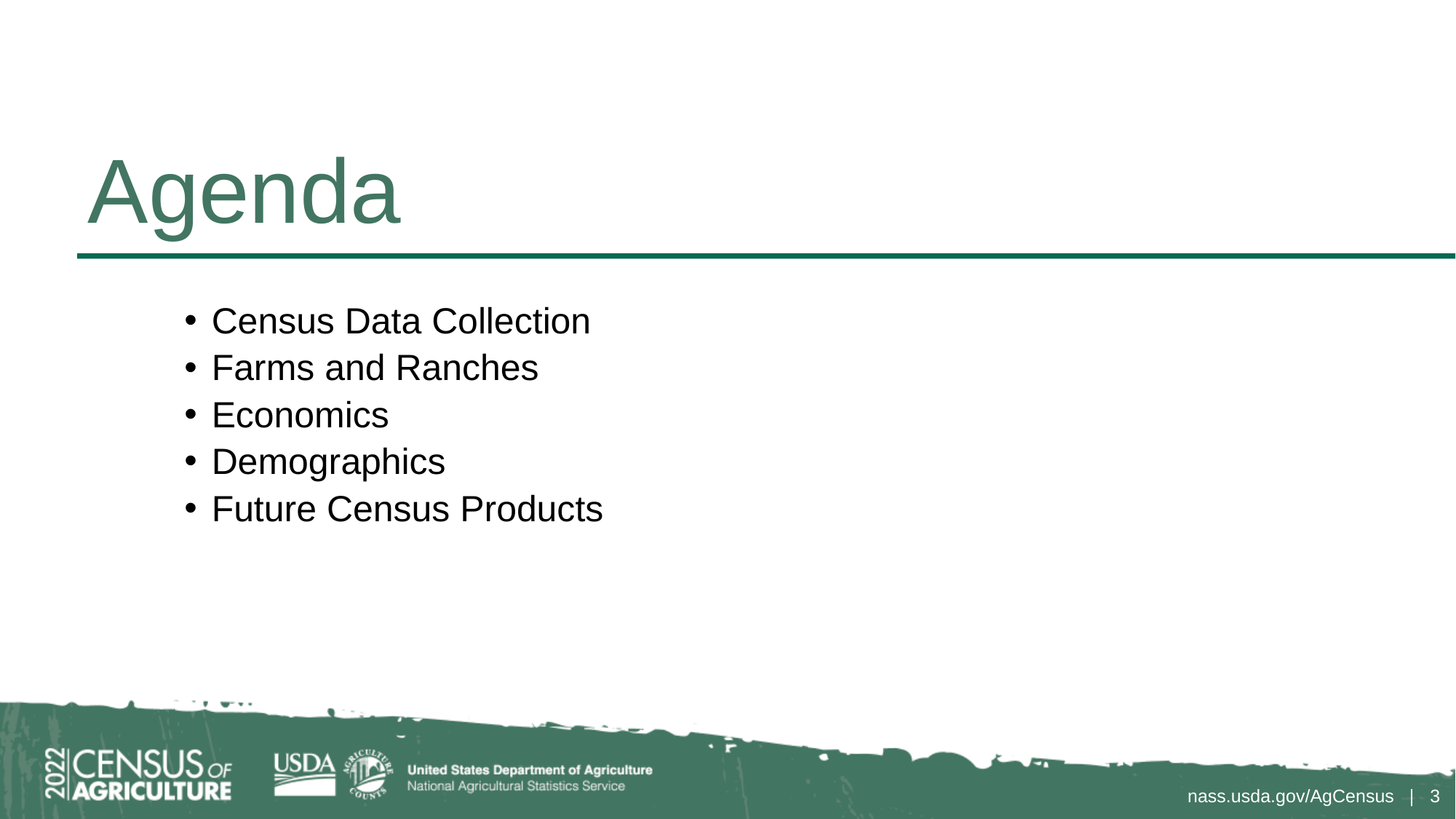

Agenda
Census Data Collection
Farms and Ranches
Economics
Demographics
Future Census Products